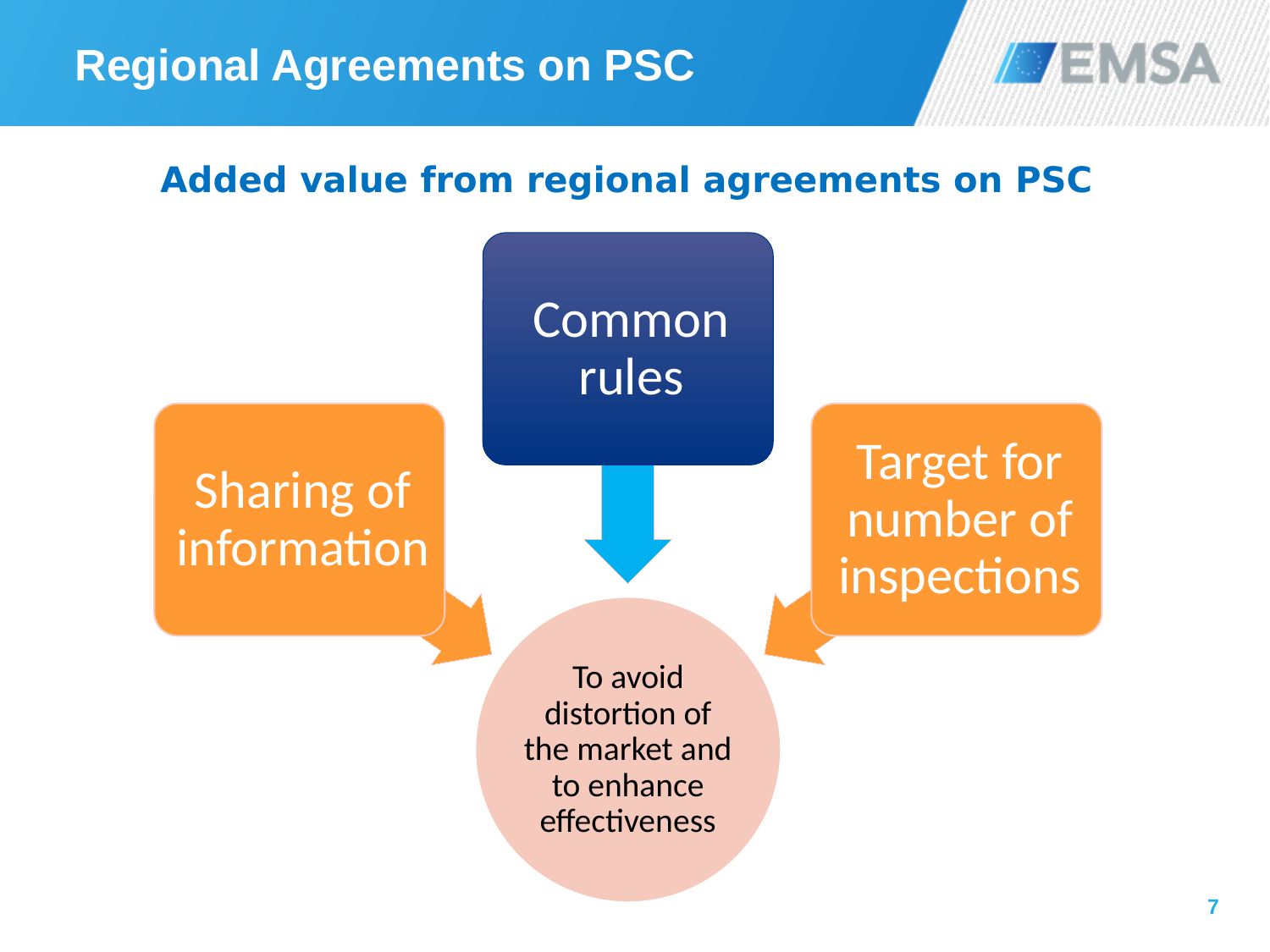

# Regional Agreements on PSC
Added value from regional agreements on PSC
To avoid distortion of the market and to enhance effectiveness
Sharing of information
Common rules
Target for number of inspections

7